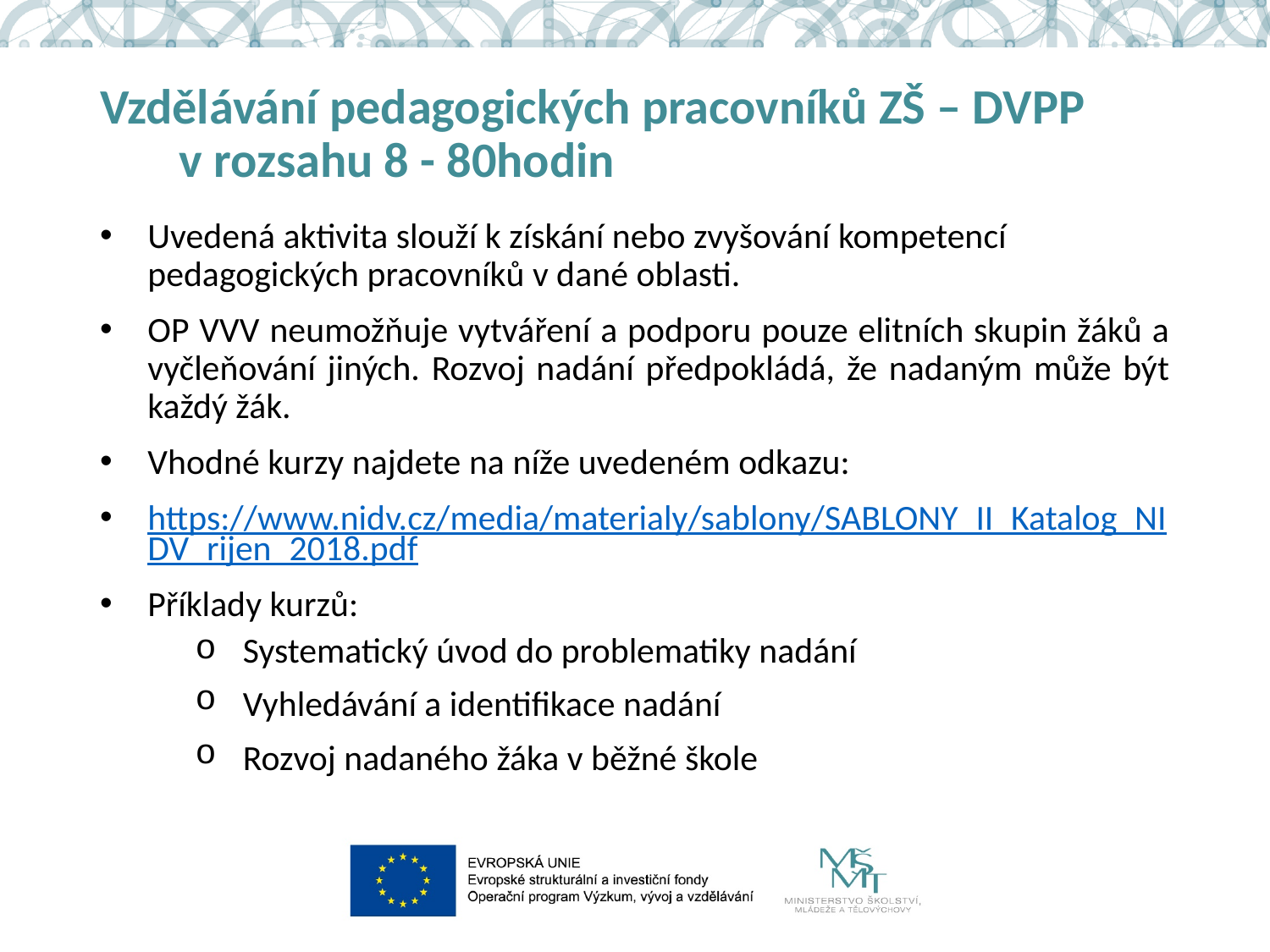

# Vzdělávání pedagogických pracovníků ZŠ – DVPP v rozsahu 8 - 80hodin
Uvedená aktivita slouží k získání nebo zvyšování kompetencí pedagogických pracovníků v dané oblasti.
OP VVV neumožňuje vytváření a podporu pouze elitních skupin žáků a vyčleňování jiných. Rozvoj nadání předpokládá, že nadaným může být každý žák.
Vhodné kurzy najdete na níže uvedeném odkazu:
https://www.nidv.cz/media/materialy/sablony/SABLONY_II_Katalog_NIDV_rijen_2018.pdf
Příklady kurzů:
Systematický úvod do problematiky nadání
Vyhledávání a identifikace nadání
Rozvoj nadaného žáka v běžné škole